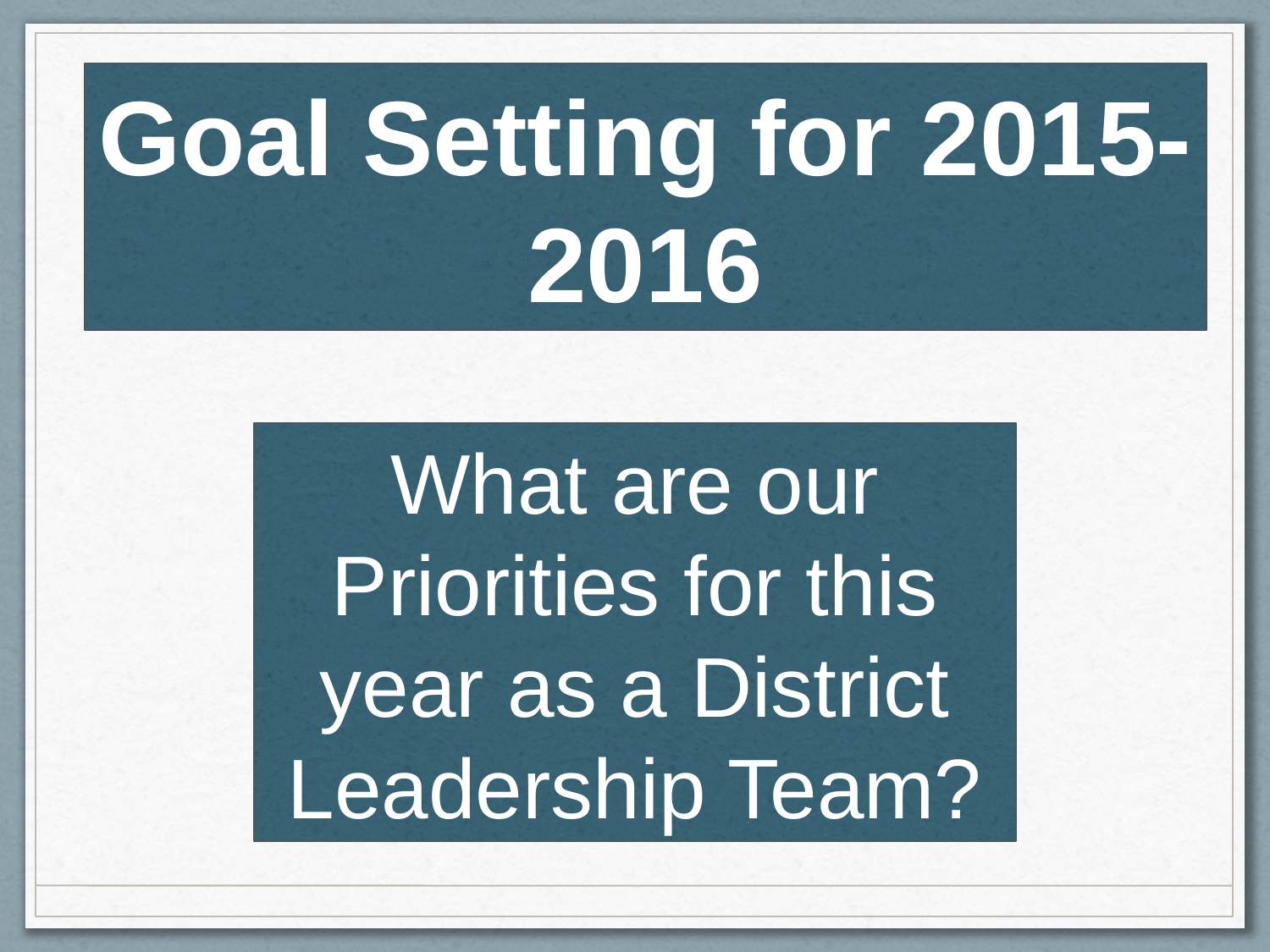

Goal Setting for 2015-2016
What are our Priorities for this year as a District Leadership Team?